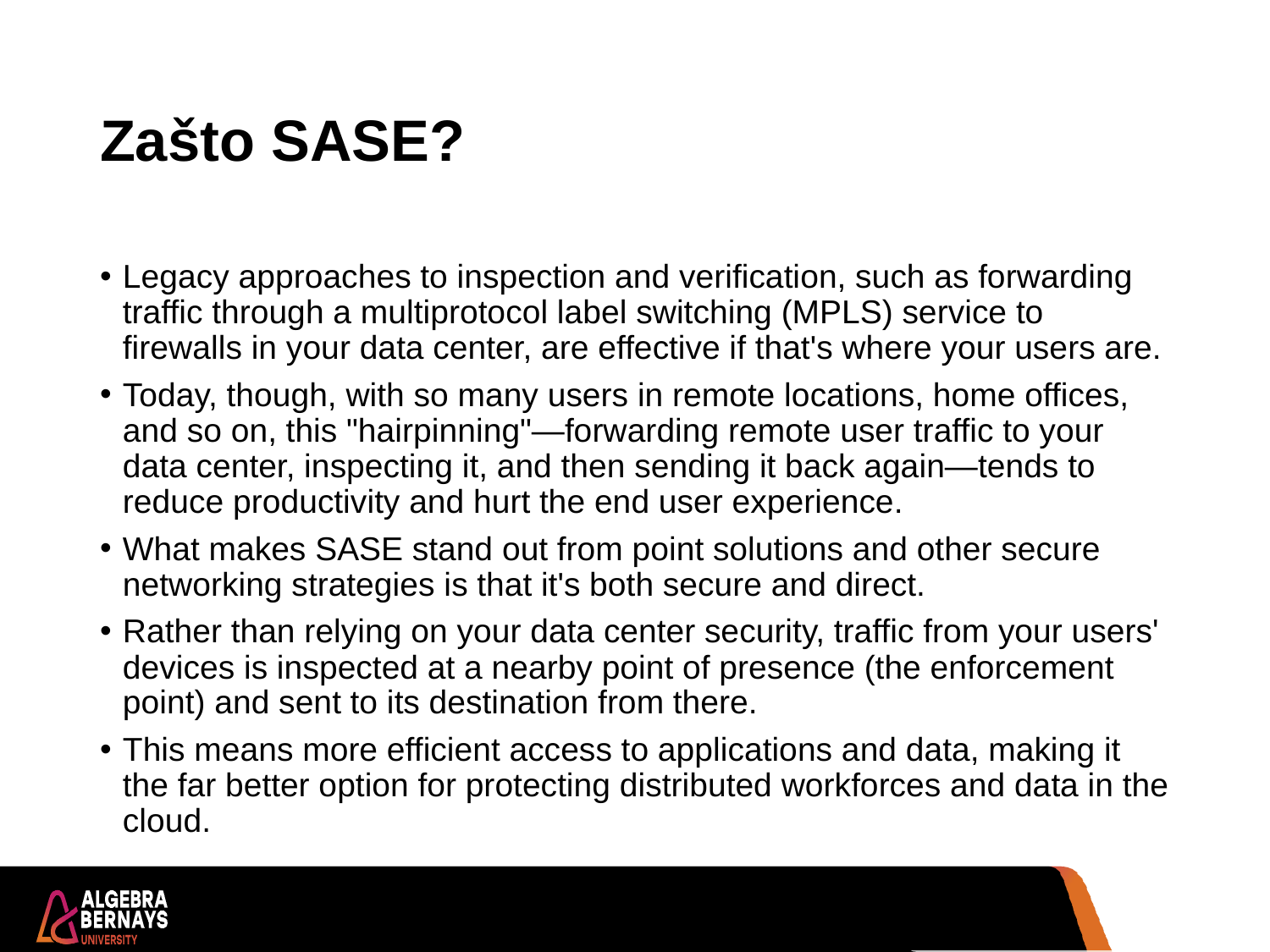

# Zašto SASE?
Legacy approaches to inspection and verification, such as forwarding traffic through a multiprotocol label switching (MPLS) service to firewalls in your data center, are effective if that's where your users are.
Today, though, with so many users in remote locations, home offices, and so on, this "hairpinning"—forwarding remote user traffic to your data center, inspecting it, and then sending it back again—tends to reduce productivity and hurt the end user experience.
What makes SASE stand out from point solutions and other secure networking strategies is that it's both secure and direct.
Rather than relying on your data center security, traffic from your users' devices is inspected at a nearby point of presence (the enforcement point) and sent to its destination from there.
This means more efficient access to applications and data, making it the far better option for protecting distributed workforces and data in the cloud.